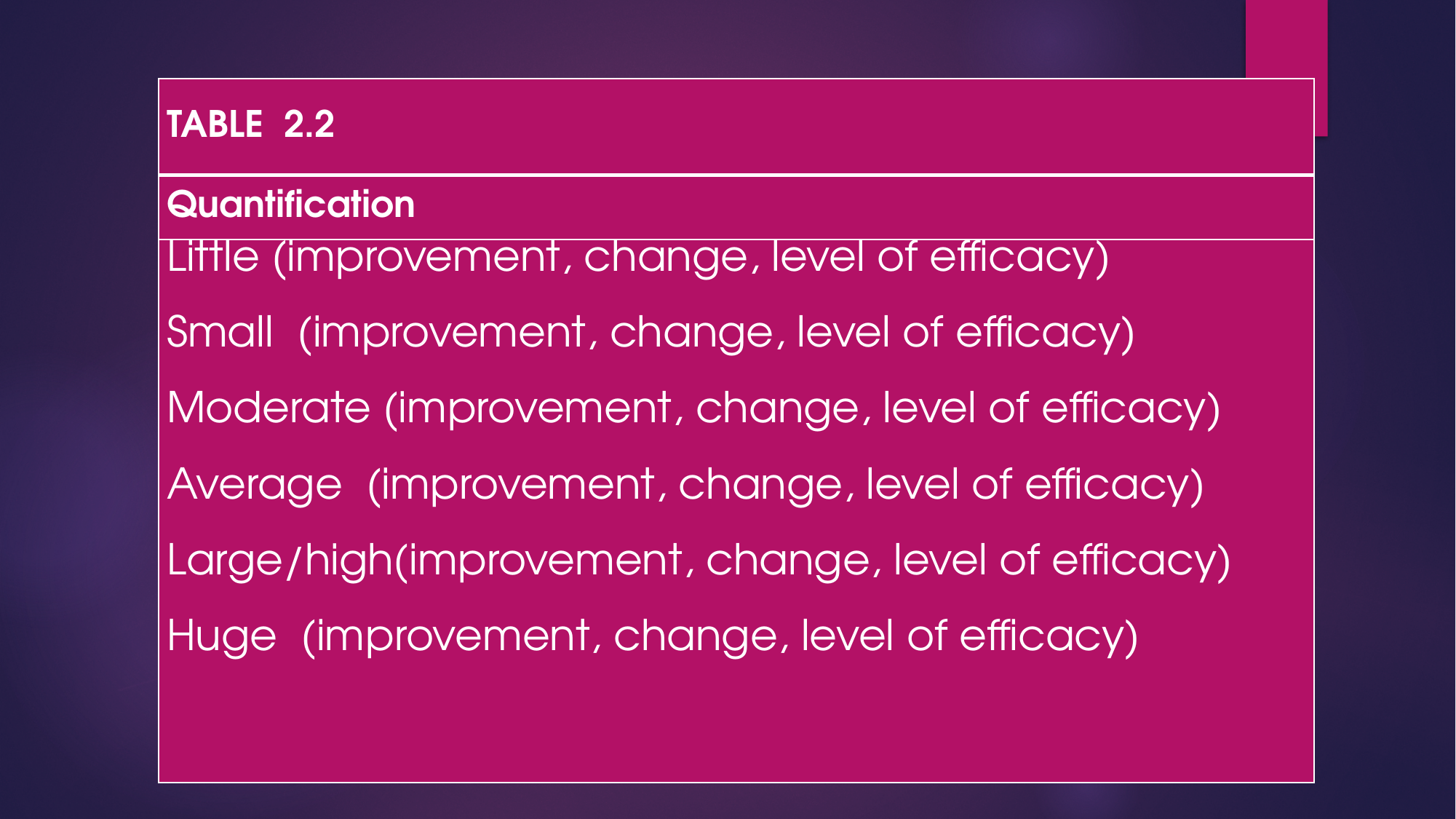

| TABLE 2.2 |
| --- |
| Quantification |
| Little (improvement, change, level of efficacy) Small (improvement, change, level of efficacy) Moderate (improvement, change, level of efficacy) Average (improvement, change, level of efficacy) Large/high(improvement, change, level of efficacy) Huge (improvement, change, level of efficacy) |